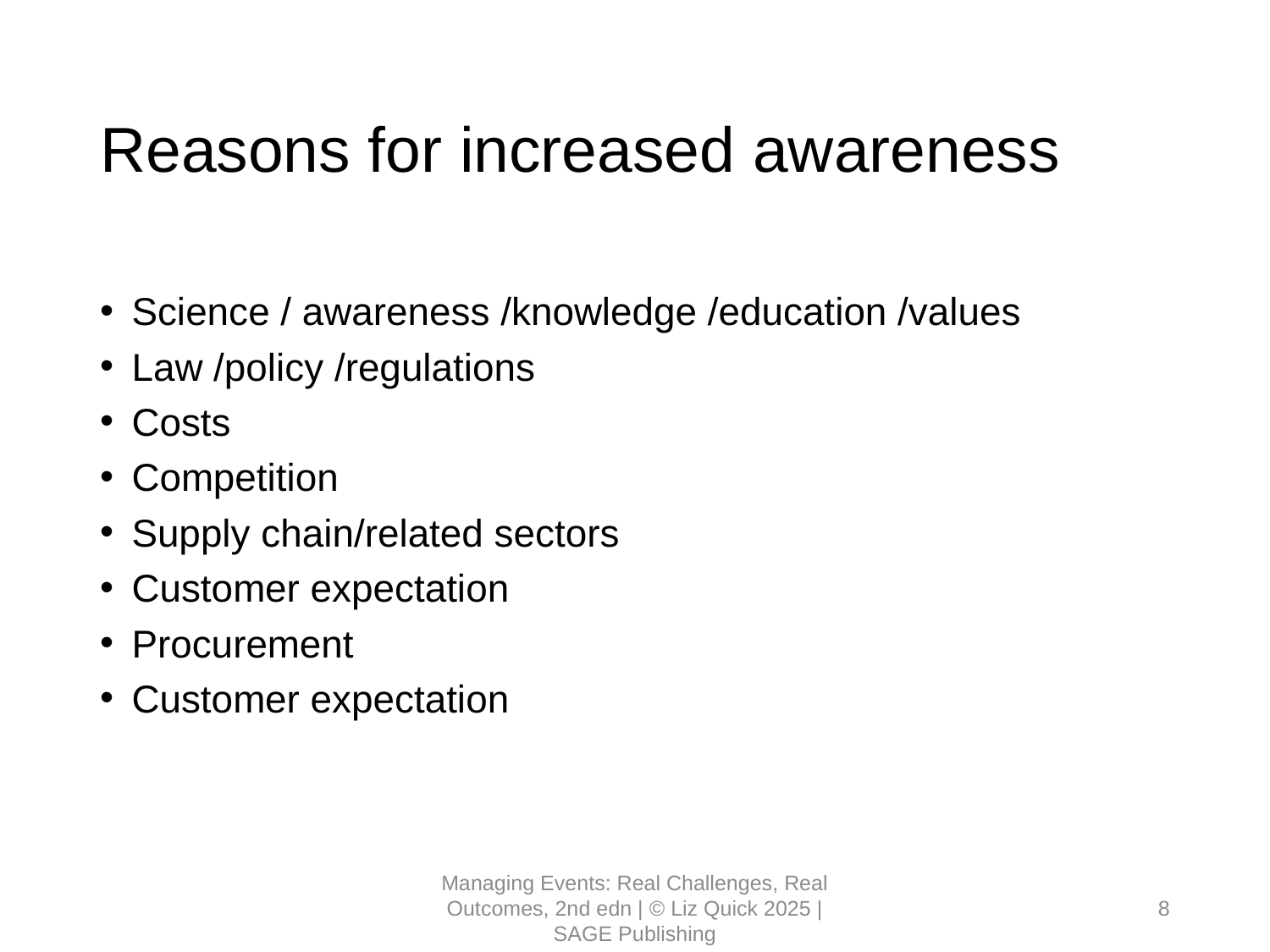

# Reasons for increased awareness
Science / awareness /knowledge /education /values
Law /policy /regulations
Costs
Competition
Supply chain/related sectors
Customer expectation
Procurement
Customer expectation
Managing Events: Real Challenges, Real Outcomes, 2nd edn | © Liz Quick 2025 | SAGE Publishing
8